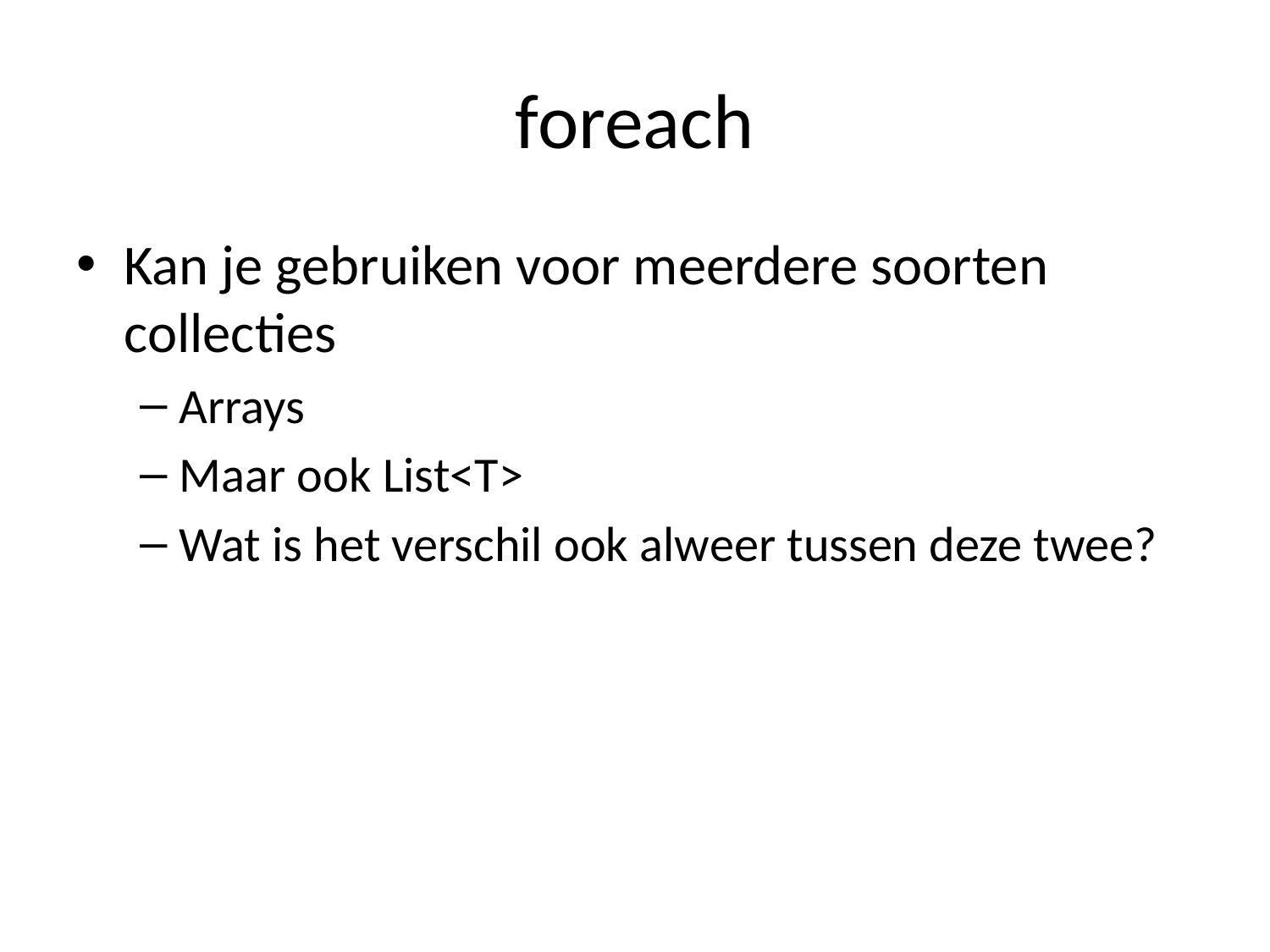

# foreach
Kan je gebruiken voor meerdere soorten collecties
Arrays
Maar ook List<T>
Wat is het verschil ook alweer tussen deze twee?